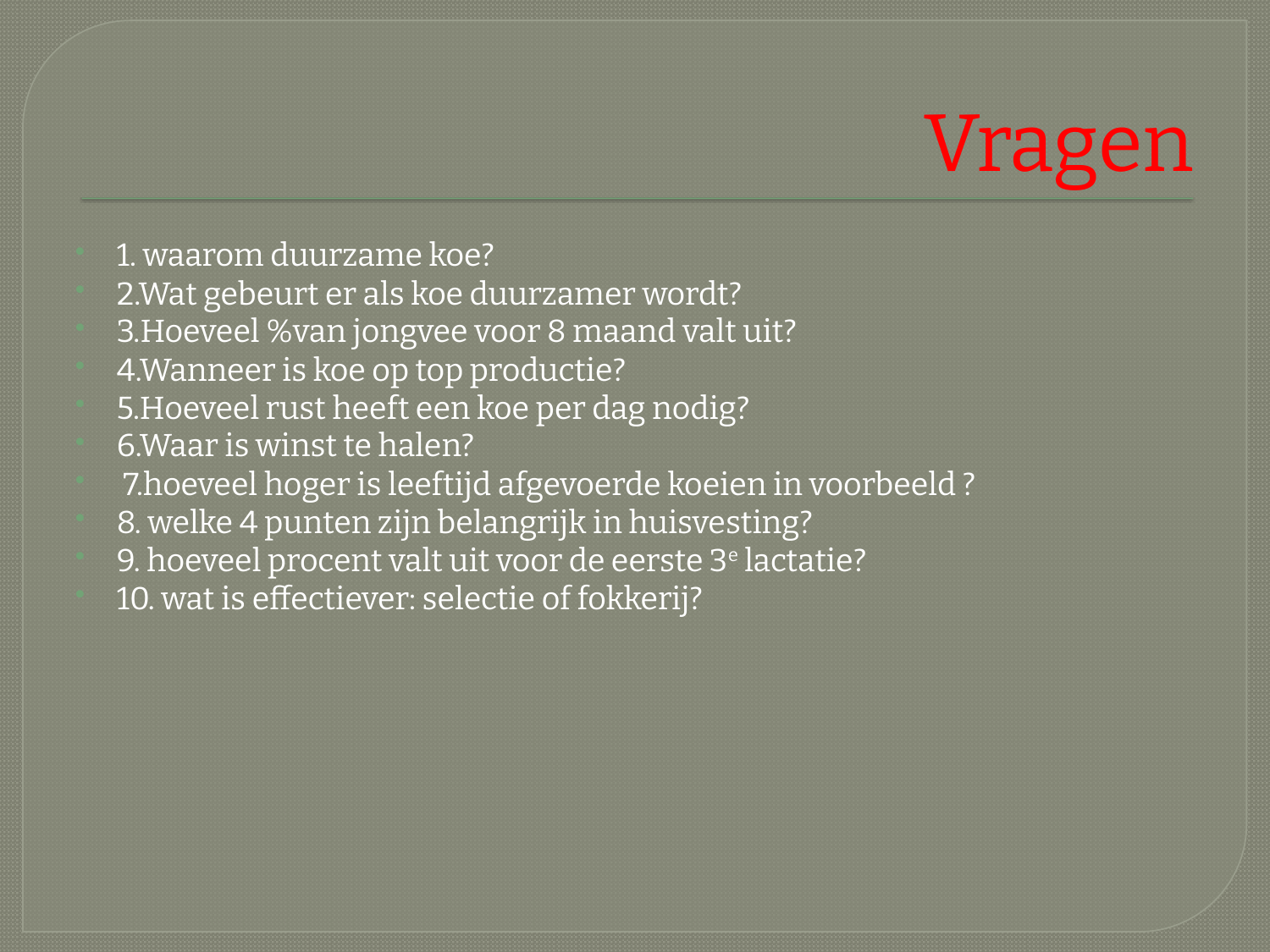

# Vragen
1. waarom duurzame koe?
2.Wat gebeurt er als koe duurzamer wordt?
3.Hoeveel %van jongvee voor 8 maand valt uit?
4.Wanneer is koe op top productie?
5.Hoeveel rust heeft een koe per dag nodig?
6.Waar is winst te halen?
 7.hoeveel hoger is leeftijd afgevoerde koeien in voorbeeld ?
8. welke 4 punten zijn belangrijk in huisvesting?
9. hoeveel procent valt uit voor de eerste 3e lactatie?
10. wat is effectiever: selectie of fokkerij?